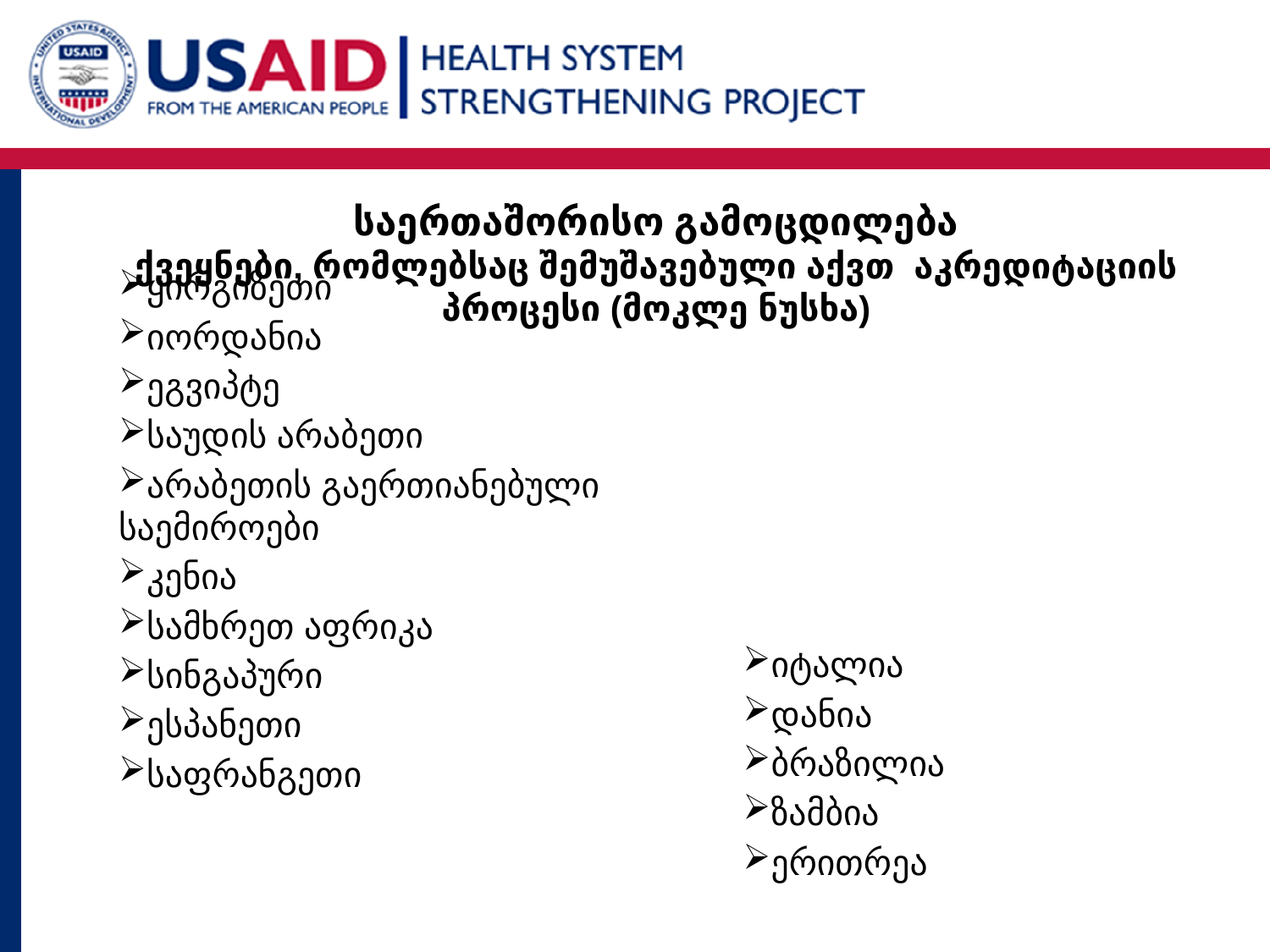

საერთაშორისო გამოცდილება
ქვეყნები, რომლებსაც შემუშავებული აქვთ  აკრედიტაციის პროცესი (მოკლე ნუსხა)

ყირგიზეთი
იორდანია
ეგვიპტე
საუდის არაბეთი
არაბეთის გაერთიანებული საემიროები
კენია
სამხრეთ აფრიკა
სინგაპური
ესპანეთი
საფრანგეთი

იტალია
დანია
ბრაზილია
ზამბია
ერითრეა